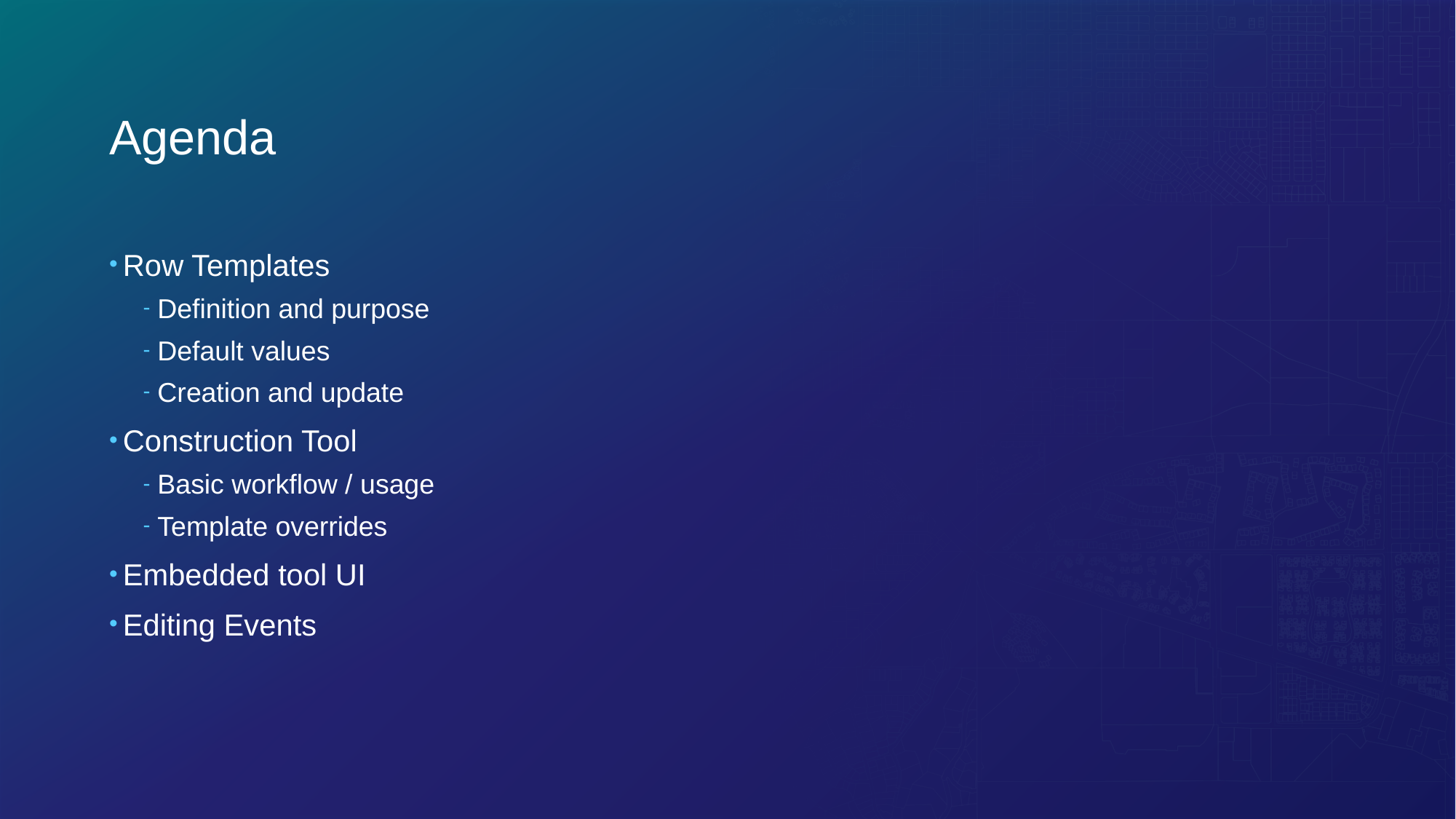

# Agenda

Row Templates
Definition and purpose
Default values
Creation and update
Construction Tool
Basic workflow / usage
Template overrides
Embedded tool UI
Editing Events